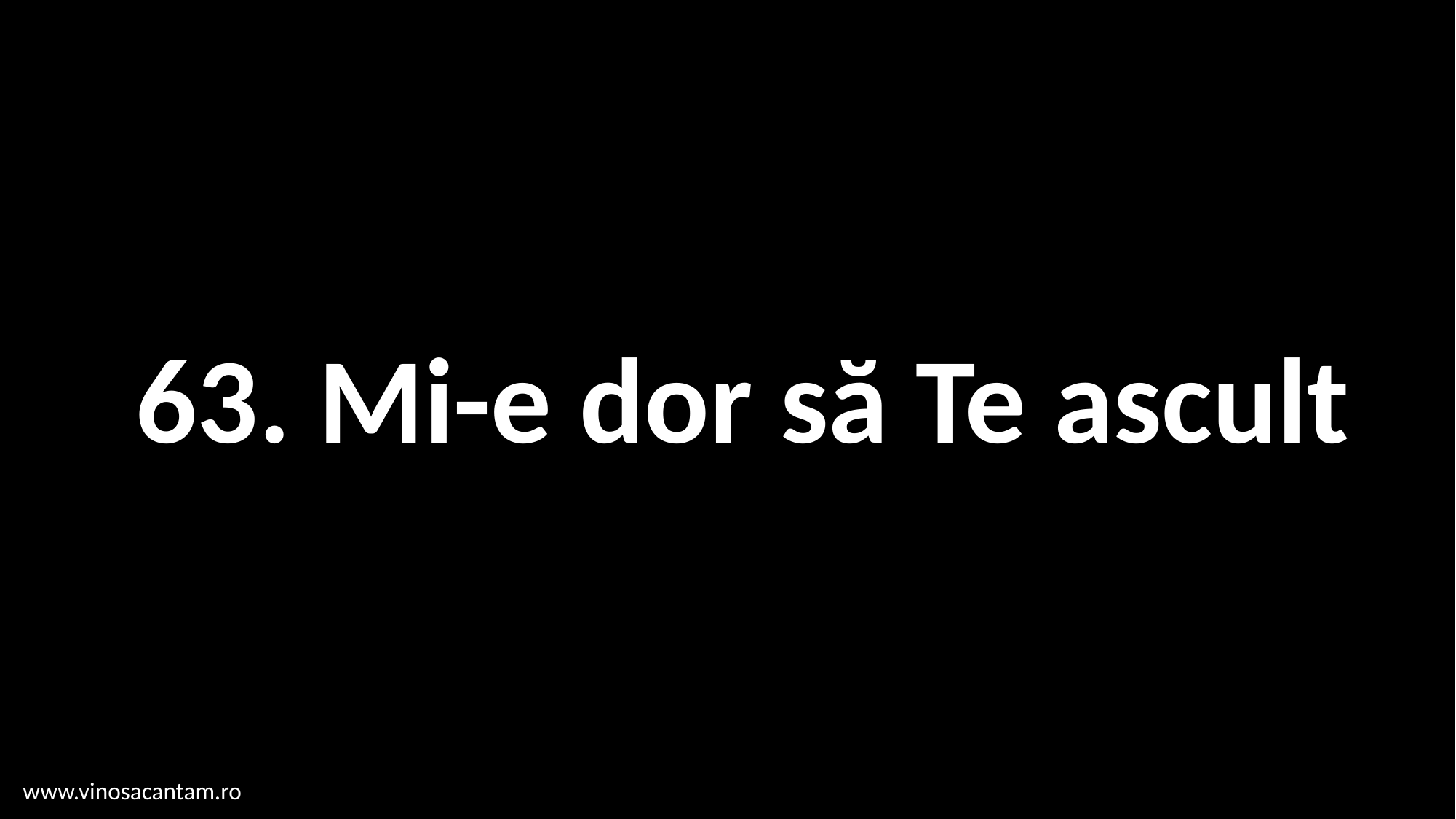

# 63. Mi-e dor să Te ascult

www.vinosacantam.ro